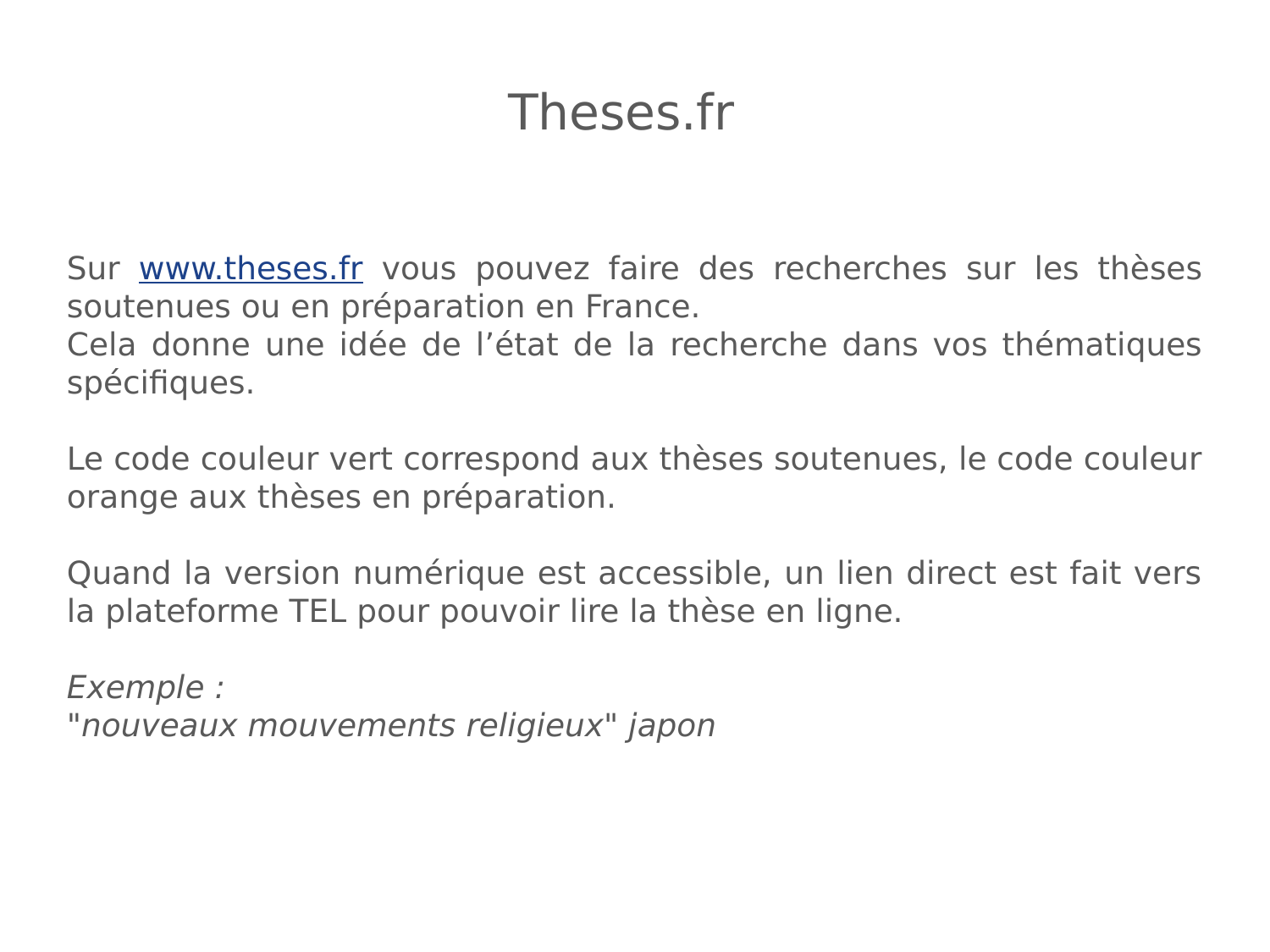

Theses.fr

Sur www.theses.fr vous pouvez faire des recherches sur les thèses soutenues ou en préparation en France.
Cela donne une idée de l’état de la recherche dans vos thématiques spécifiques.

Le code couleur vert correspond aux thèses soutenues, le code couleur orange aux thèses en préparation.

Quand la version numérique est accessible, un lien direct est fait vers la plateforme TEL pour pouvoir lire la thèse en ligne.

Exemple :
"nouveaux mouvements religieux" japon